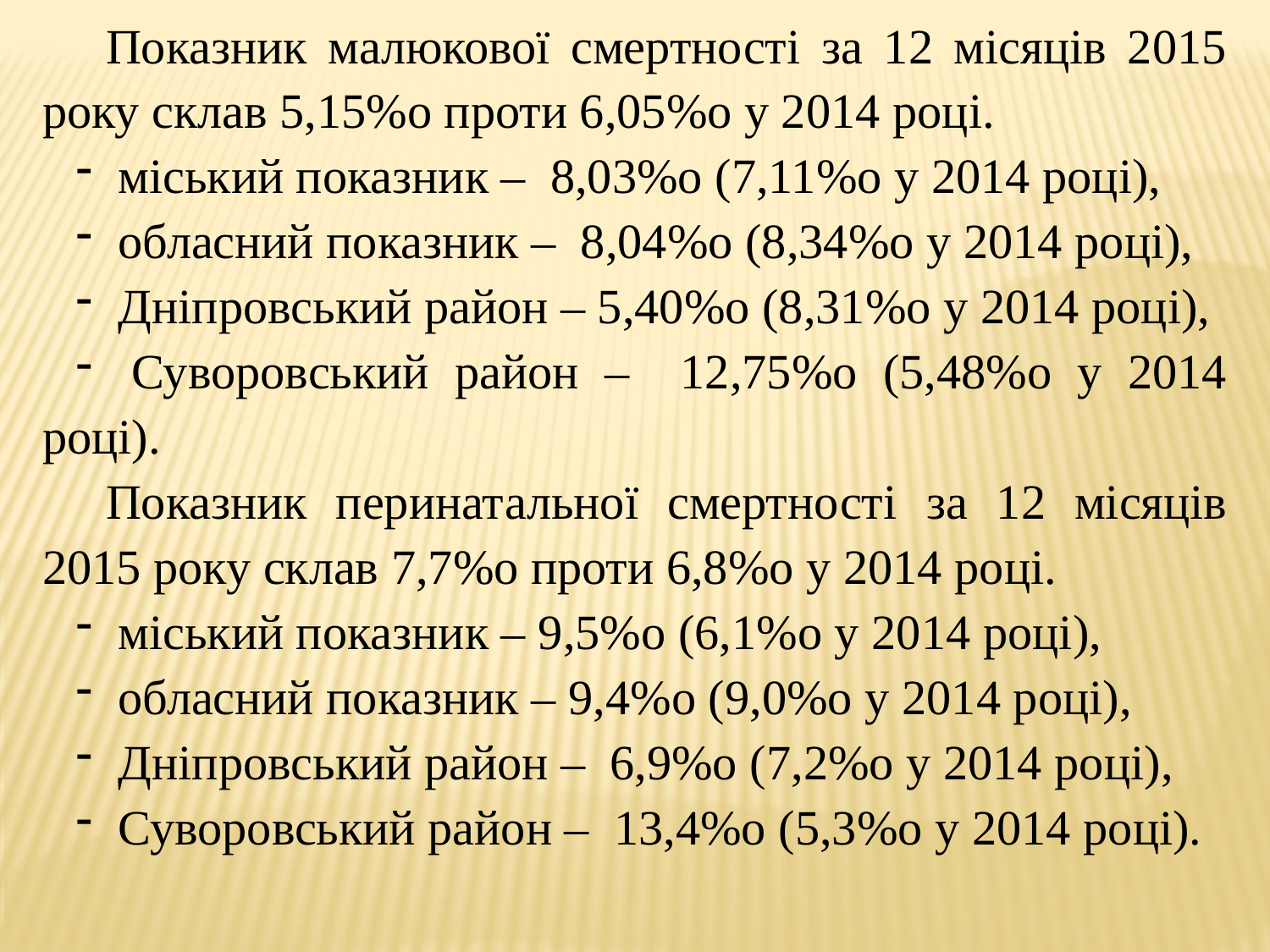

Показник малюкової смертності за 12 місяців 2015 року склав 5,15%о проти 6,05%о у 2014 році.
 міський показник –  8,03%о (7,11%о у 2014 році),
 обласний показник –  8,04%о (8,34%о у 2014 році),
 Дніпровський район – 5,40%о (8,31%о у 2014 році),
 Суворовський район –  12,75%о (5,48%о у 2014 році).
Показник перинатальної смертності за 12 місяців 2015 року склав 7,7%о проти 6,8%о у 2014 році.
 міський показник – 9,5%о (6,1%о у 2014 році),
 обласний показник – 9,4%о (9,0%о у 2014 році),
 Дніпровський район –  6,9%о (7,2%о у 2014 році),
 Суворовський район –  13,4%о (5,3%о у 2014 році).